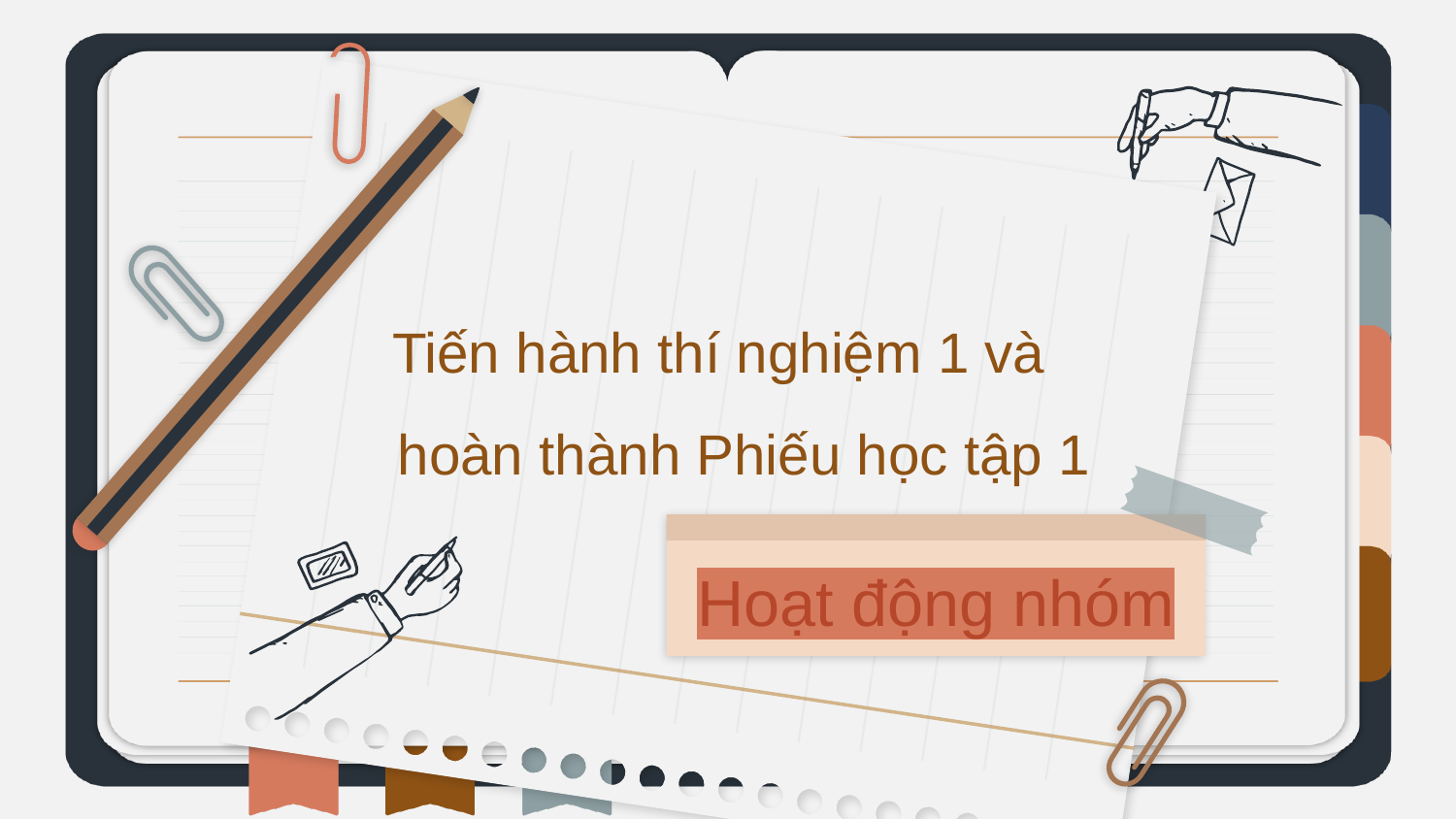

Tiến hành thí nghiệm 1 và hoàn thành Phiếu học tập 1
# Hoạt động nhóm